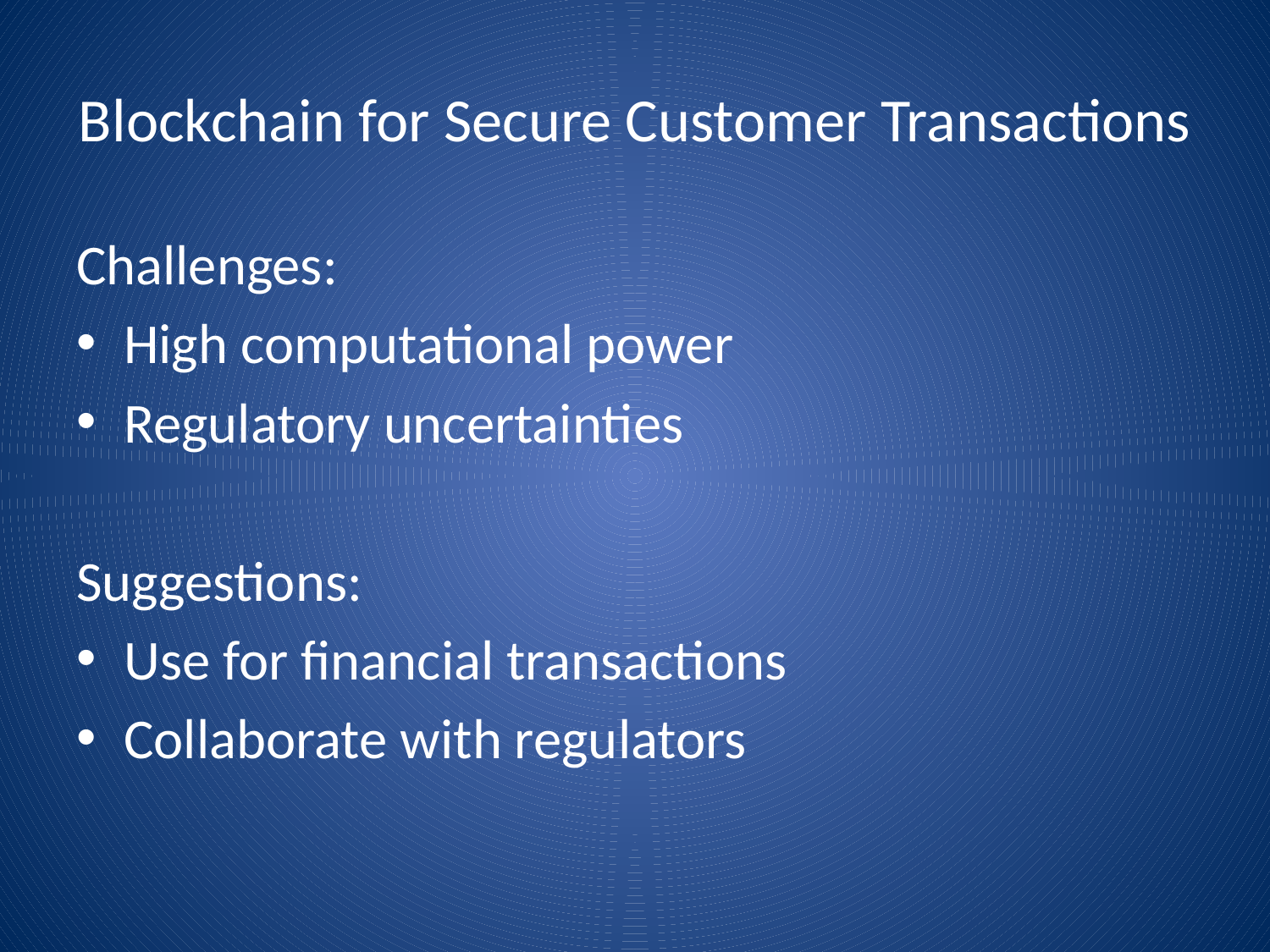

# Blockchain for Secure Customer Transactions
Challenges:
High computational power
Regulatory uncertainties

Suggestions:
Use for financial transactions
Collaborate with regulators